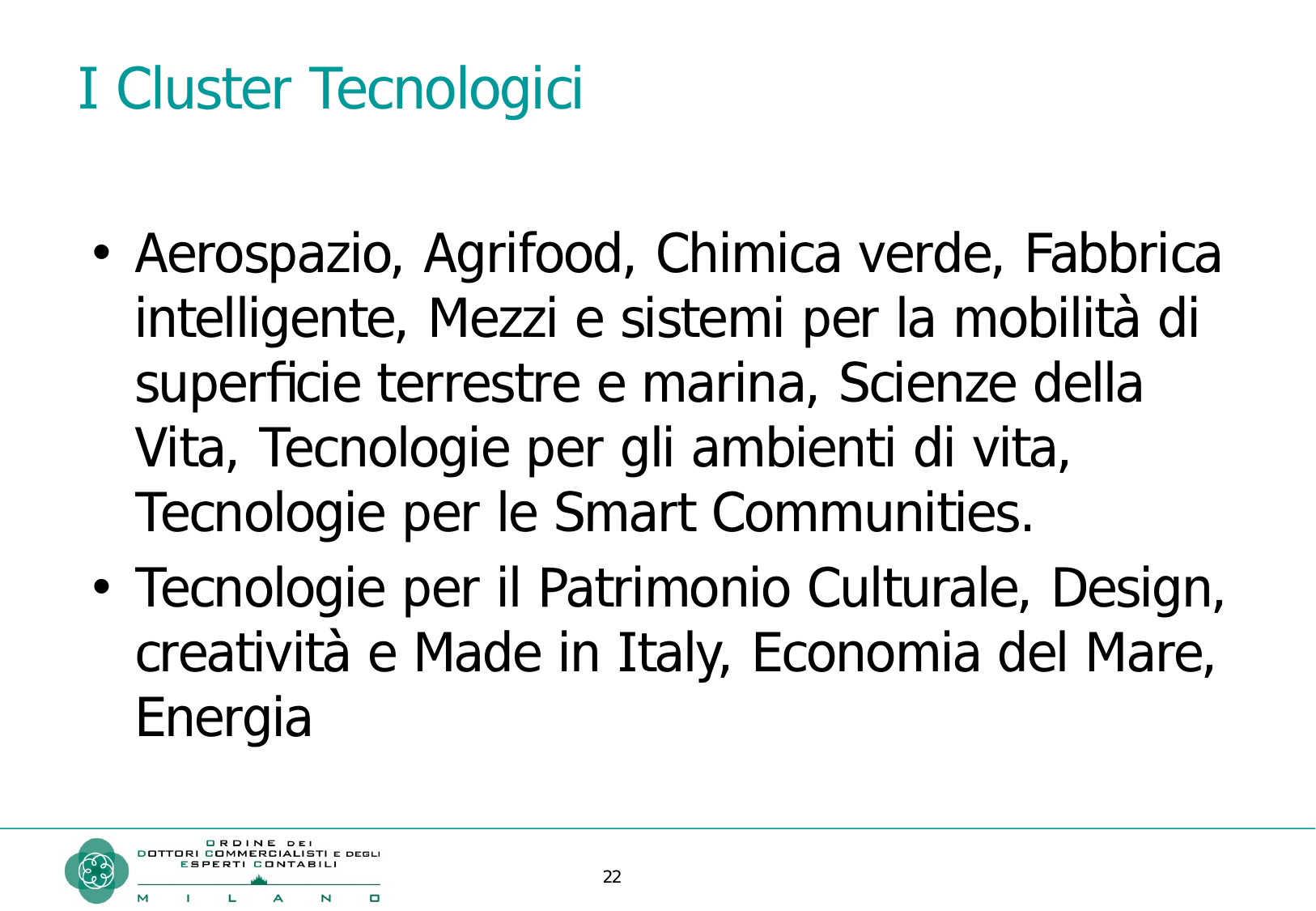

# I Cluster Tecnologici
Aerospazio, Agrifood, Chimica verde, Fabbrica intelligente, Mezzi e sistemi per la mobilità di superficie terrestre e marina, Scienze della Vita, Tecnologie per gli ambienti di vita, Tecnologie per le Smart Communities.
Tecnologie per il Patrimonio Culturale, Design, creatività e Made in Italy, Economia del Mare, Energia